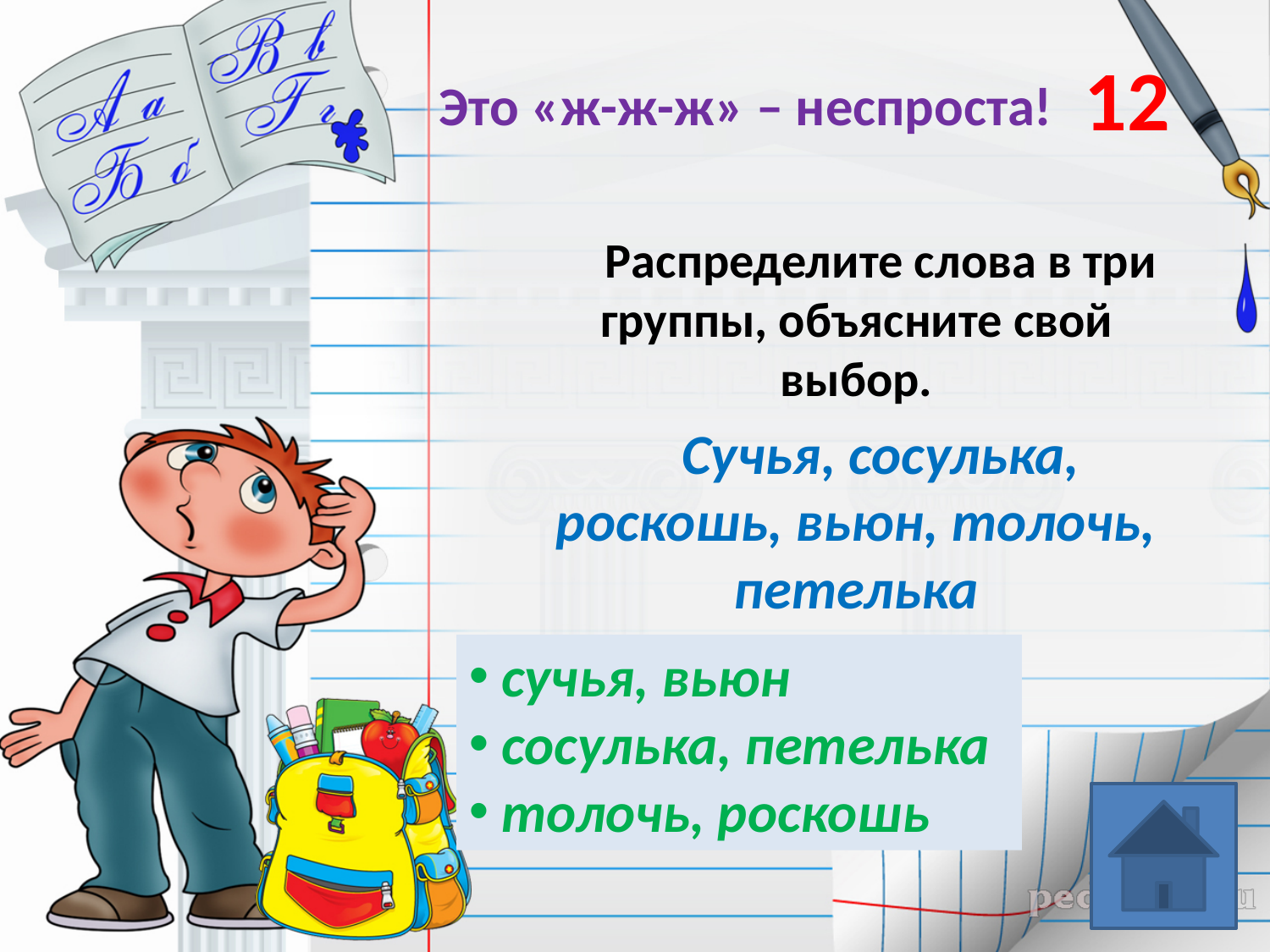

12
# Это «ж-ж-ж» – неспроста!
Распределите слова в три группы, объясните свой выбор.
Сучья, сосулька, роскошь, вьюн, толочь, петелька
 сучья, вьюн
 сосулька, петелька
 толочь, роскошь